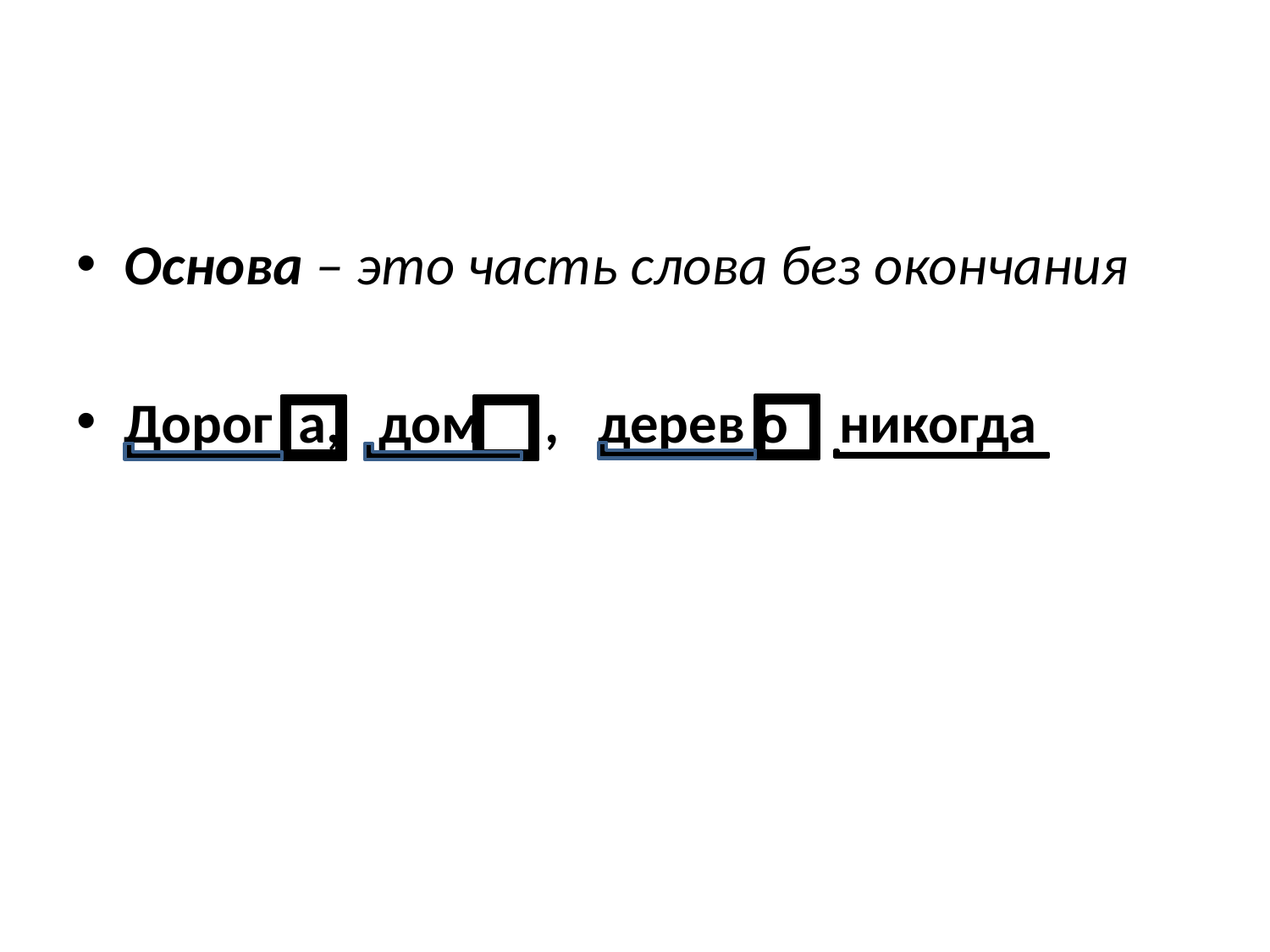

#
Основа – это часть слова без окончания

Дорог  а,   дом     ,   дерев о    никогда